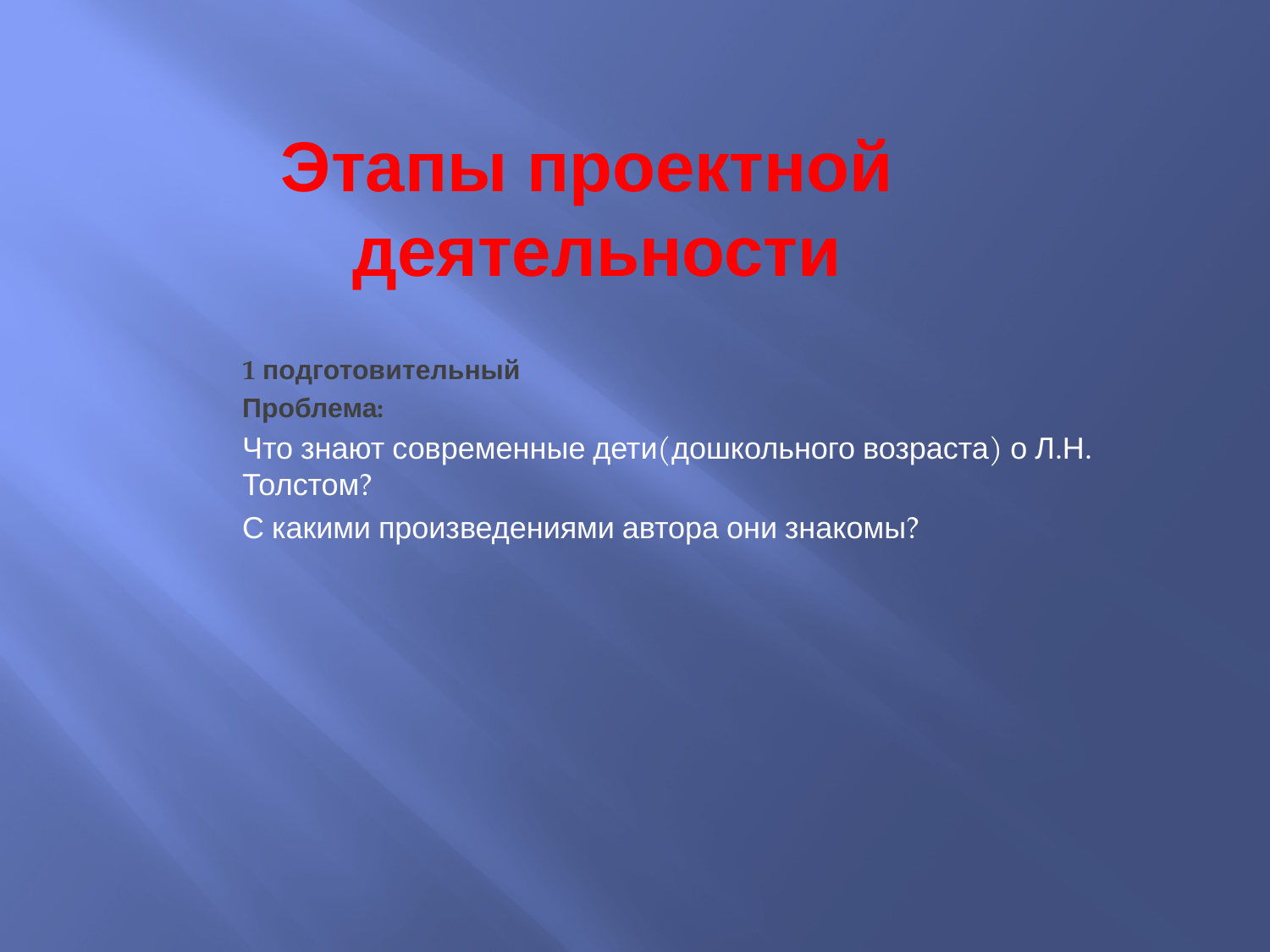

# Этапы проектной  деятельности
1 подготовительный
Проблема:
Что знают современные дети(дошкольного возраста) о Л.Н. Толстом?
С какими произведениями автора они знакомы?